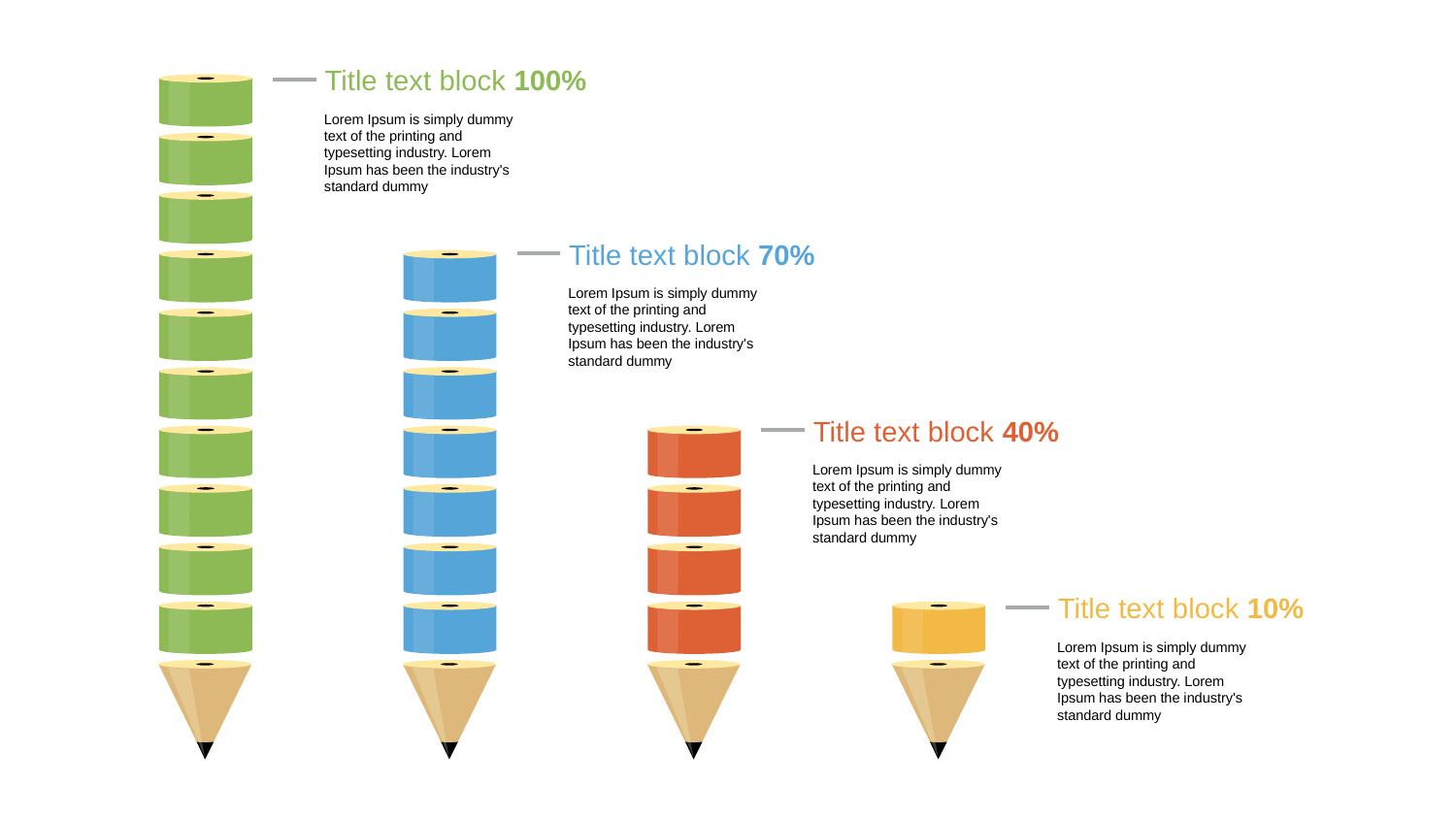

Title text block 100%
Lorem Ipsum is simply dummy text of the printing and typesetting industry. Lorem Ipsum has been the industry's standard dummy

Title text block 70%
Lorem Ipsum is simply dummy text of the printing and typesetting industry. Lorem Ipsum has been the industry's standard dummy

Title text block 40%
Lorem Ipsum is simply dummy text of the printing and typesetting industry. Lorem Ipsum has been the industry's standard dummy

Title text block 10%
Lorem Ipsum is simply dummy text of the printing and typesetting industry. Lorem Ipsum has been the industry's standard dummy